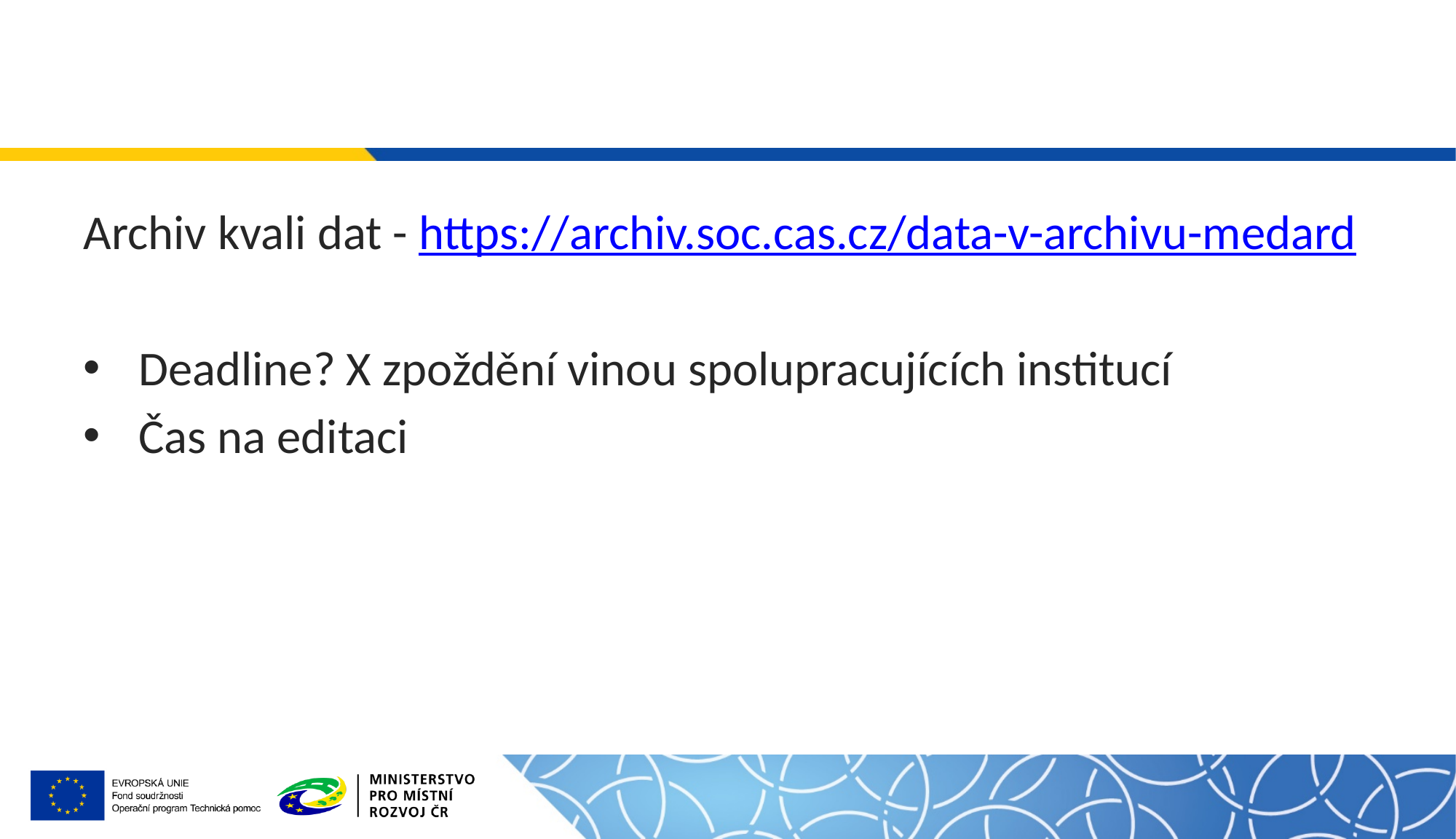

#
Archiv kvali dat - https://archiv.soc.cas.cz/data-v-archivu-medard

Deadline? X zpoždění vinou spolupracujících institucí
Čas na editaci